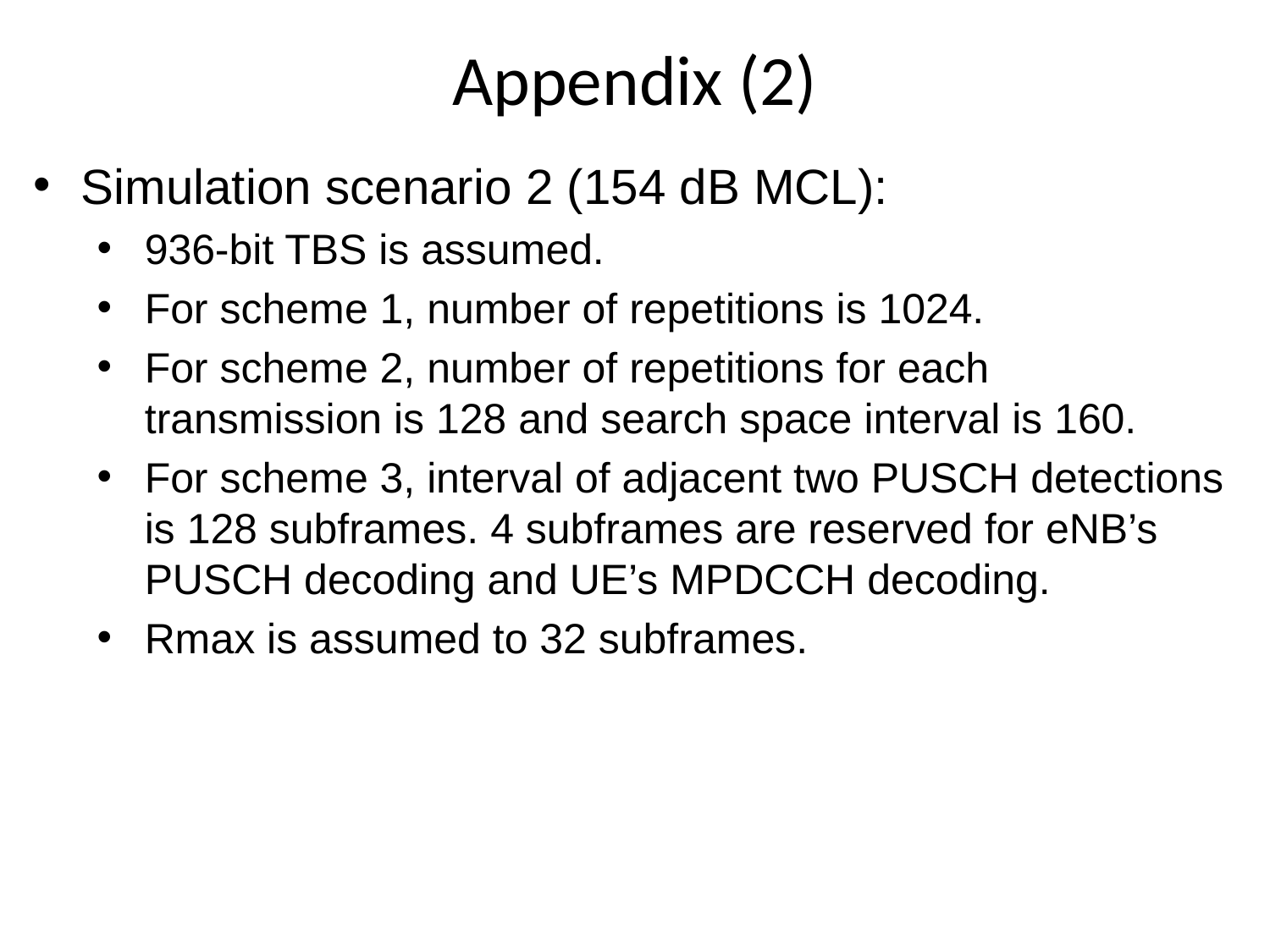

Appendix (2)
Simulation scenario 2 (154 dB MCL):
936-bit TBS is assumed.
For scheme 1, number of repetitions is 1024.
For scheme 2, number of repetitions for each transmission is 128 and search space interval is 160.
For scheme 3, interval of adjacent two PUSCH detections is 128 subframes. 4 subframes are reserved for eNB’s PUSCH decoding and UE’s MPDCCH decoding.
Rmax is assumed to 32 subframes.